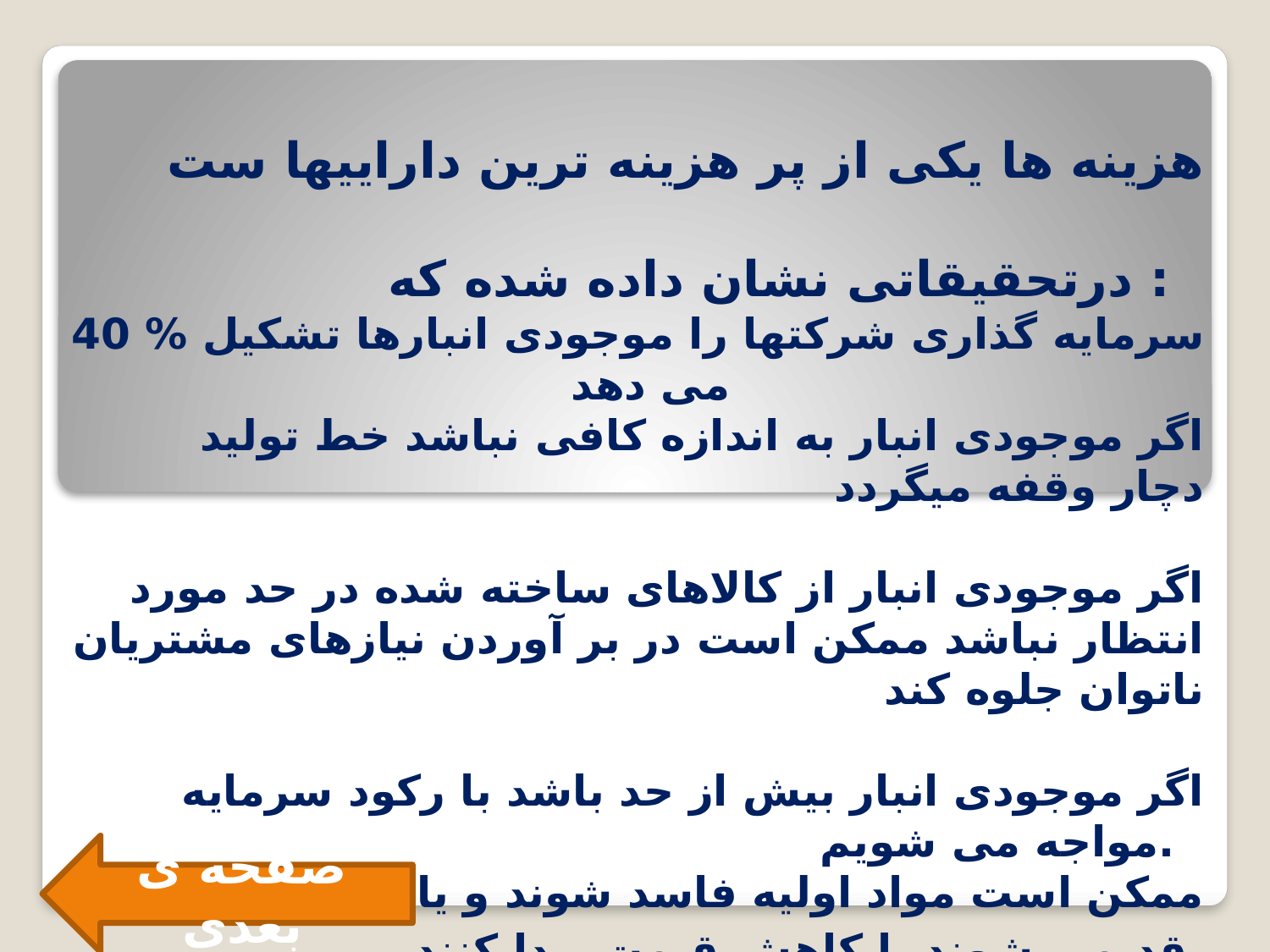

هزینه ها یکی از پر هزینه ترین داراییها ست

درتحقیقاتی نشان داده شده که :
40 % سرمایه گذاری شرکتها را موجودی انبارها تشکیل می دهد
  اگر موجودی انبار به اندازه کافی نباشد خط تولید دچار وقفه میگردد

  اگر موجودی انبار از کالاهای ساخته شده در حد مورد انتظار نباشد ممکن است در بر آوردن نیازهای مشتریان ناتوان جلوه کند

  اگر موجودی انبار بیش از حد باشد با رکود سرمایه مواجه می شویم.
  ممکن است مواد اولیه فاسد شوند و یا نا یاب ویا  قدیمی شوند یا کاهش قیمت پیدا کنند
صفحه ی بعدی